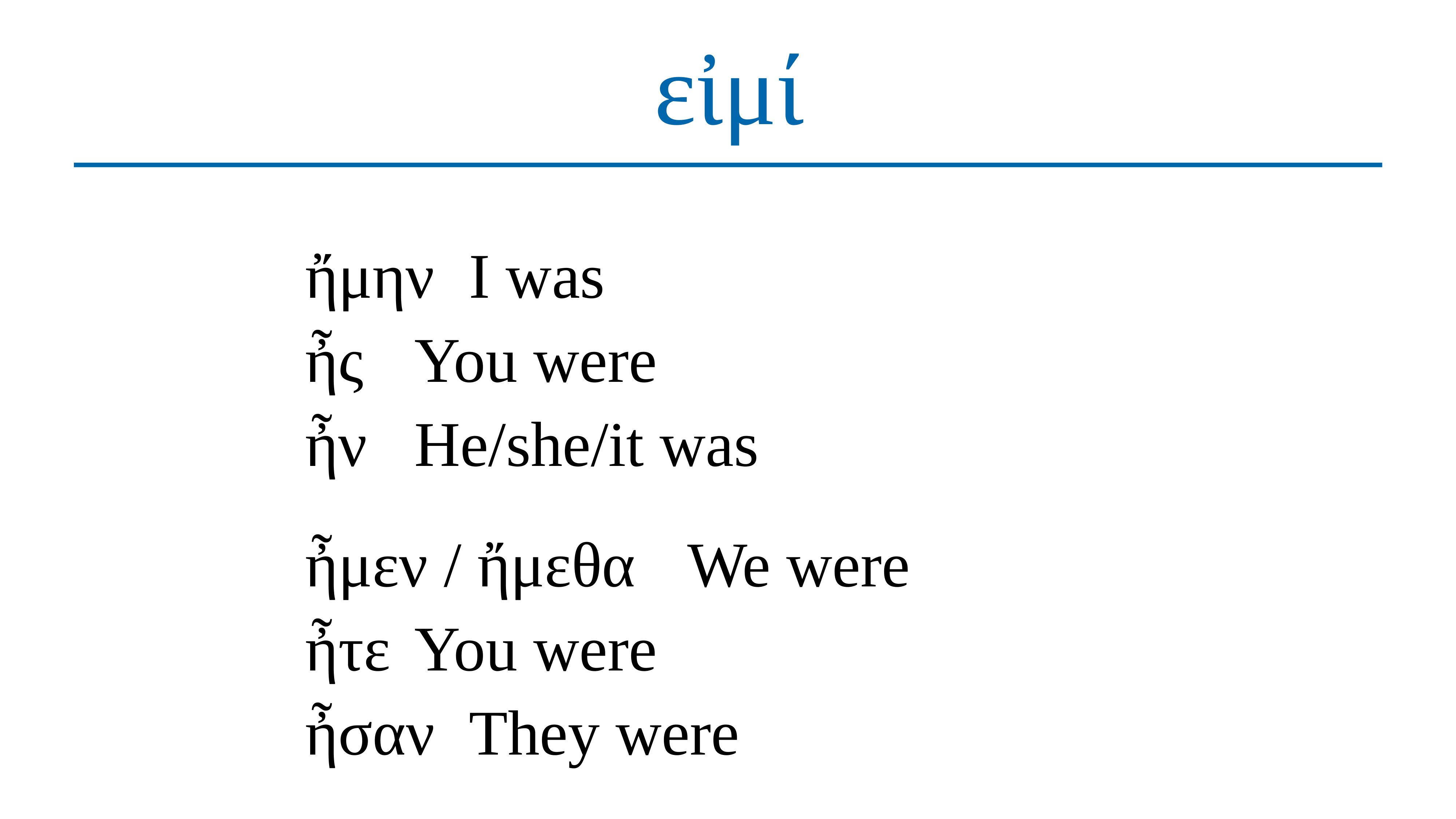

# εἰμί
ἤμην	I was
ἦς	You were
ἦν	He/she/it was
ἦμεν / ἤμεθα	We were
ἦτε	You were
ἦσαν	They were